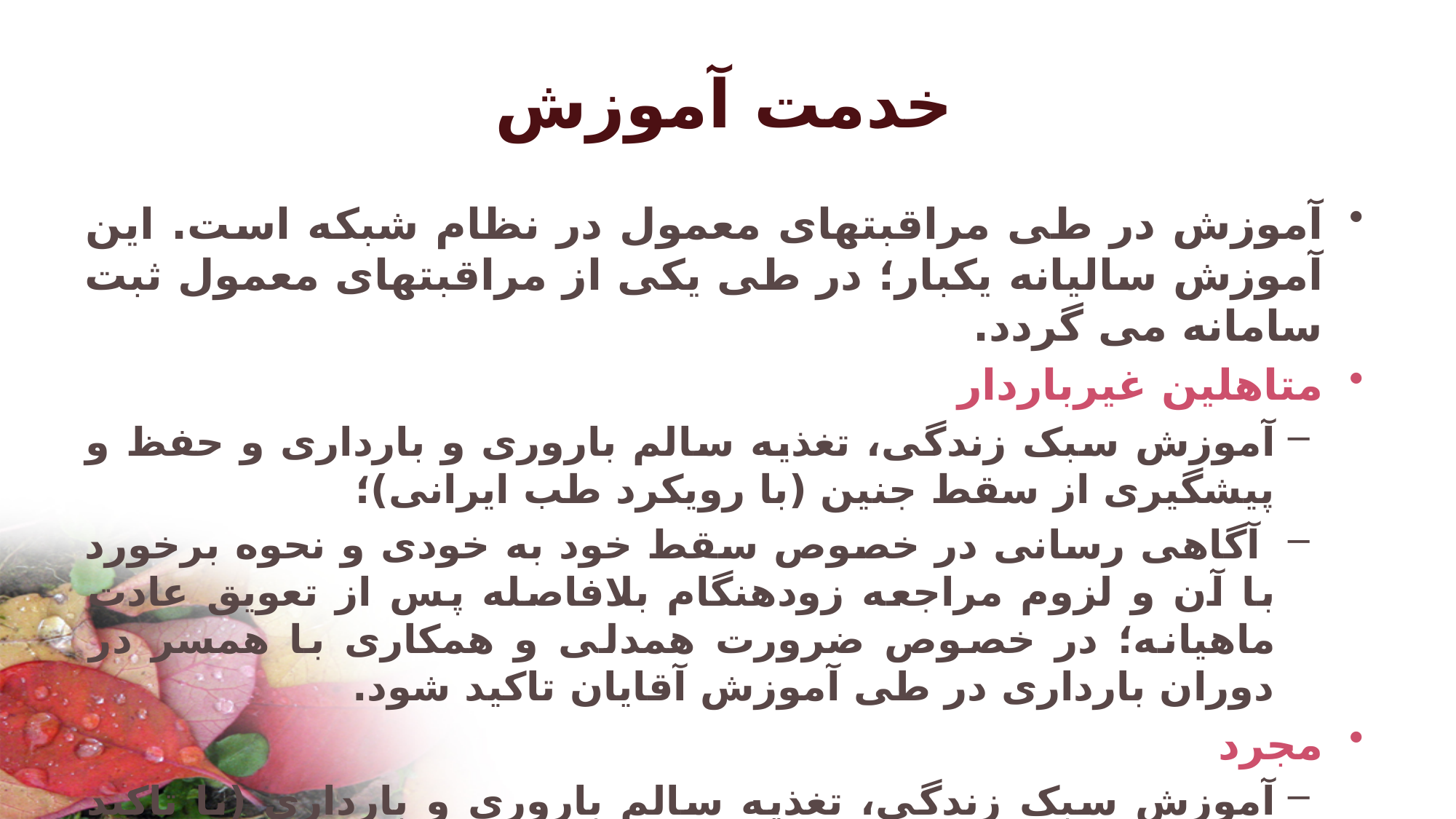

# خدمت آموزش
آموزش در طی مراقبتهای معمول در نظام شبکه است. این آموزش سالیانه یکبار؛ در طی یکی از مراقبتهای معمول ثبت سامانه می گردد.
متاهلین غیرباردار
آموزش سبک زندگی، تغذیه سالم باروری و بارداری و حفظ و پیشگیری از سقط جنین (با رویکرد طب ایرانی)؛
 آگاهی رسانی در خصوص سقط خود به خودی و نحوه برخورد با آن و لزوم مراجعه زودهنگام بلافاصله پس از تعویق عادت ماهیانه؛ در خصوص ضرورت همدلی و همکاری با همسر در دوران بارداری در طی آموزش آقایان تاکید شود.
مجرد
آموزش سبک زندگی، تغذیه سالم باروری و بارداری (با تاکید بر آموزه های طب ایرانی)